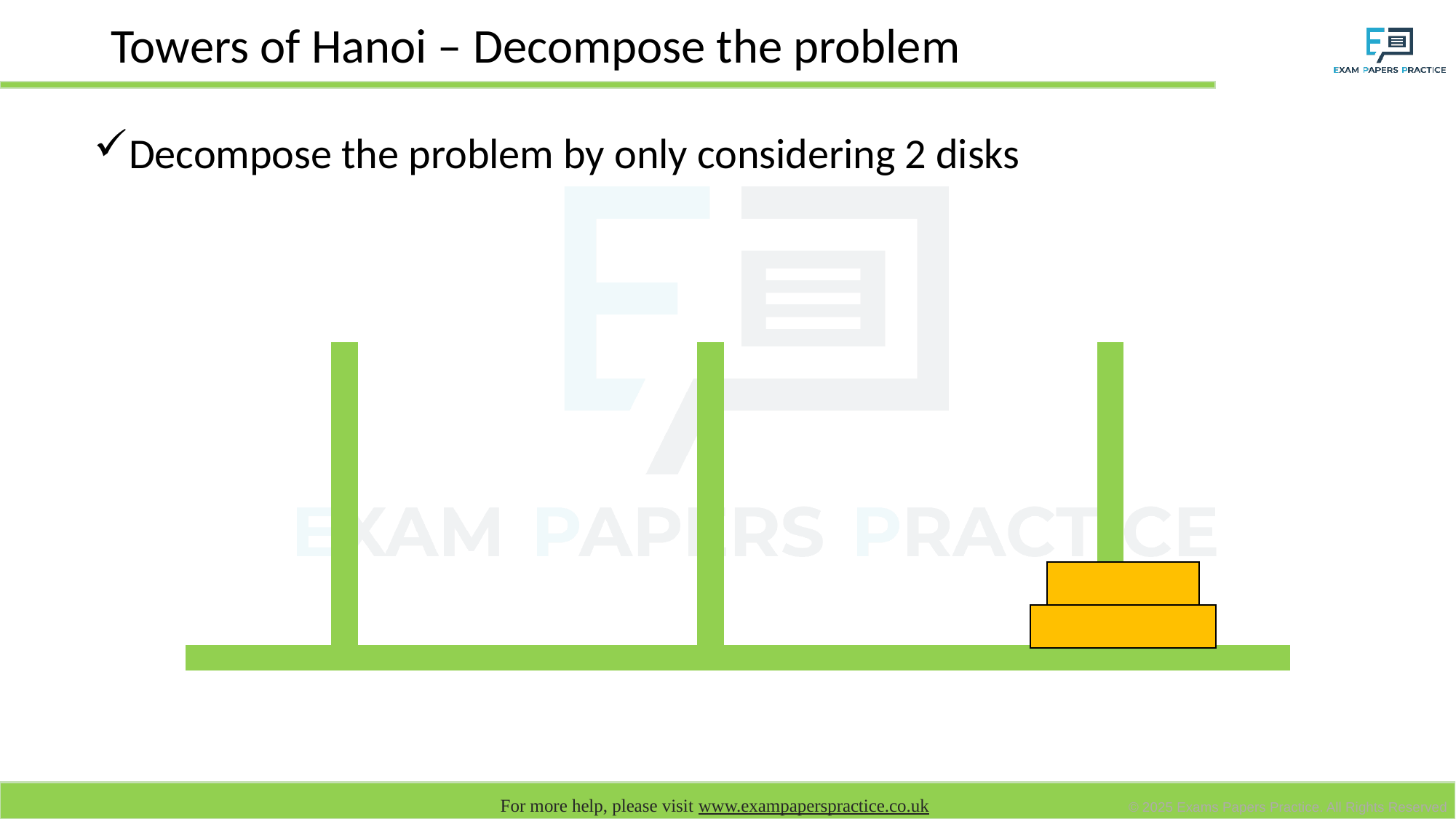

# Towers of Hanoi – Decompose the problem
Decompose the problem by only considering 2 disks